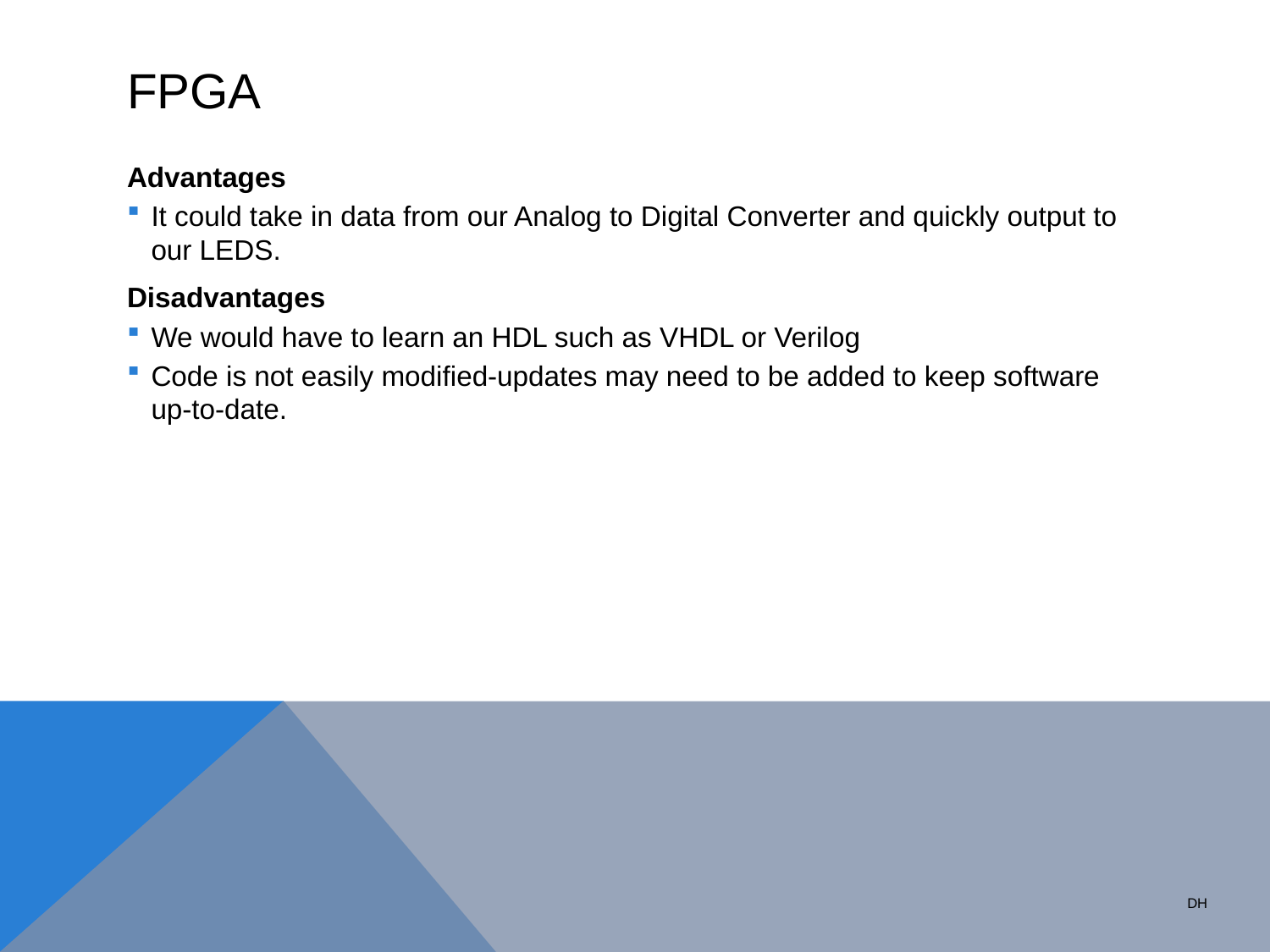

# FPGA
Advantages
It could take in data from our Analog to Digital Converter and quickly output to our LEDS.
Disadvantages
We would have to learn an HDL such as VHDL or Verilog
Code is not easily modified-updates may need to be added to keep software up-to-date.
DH